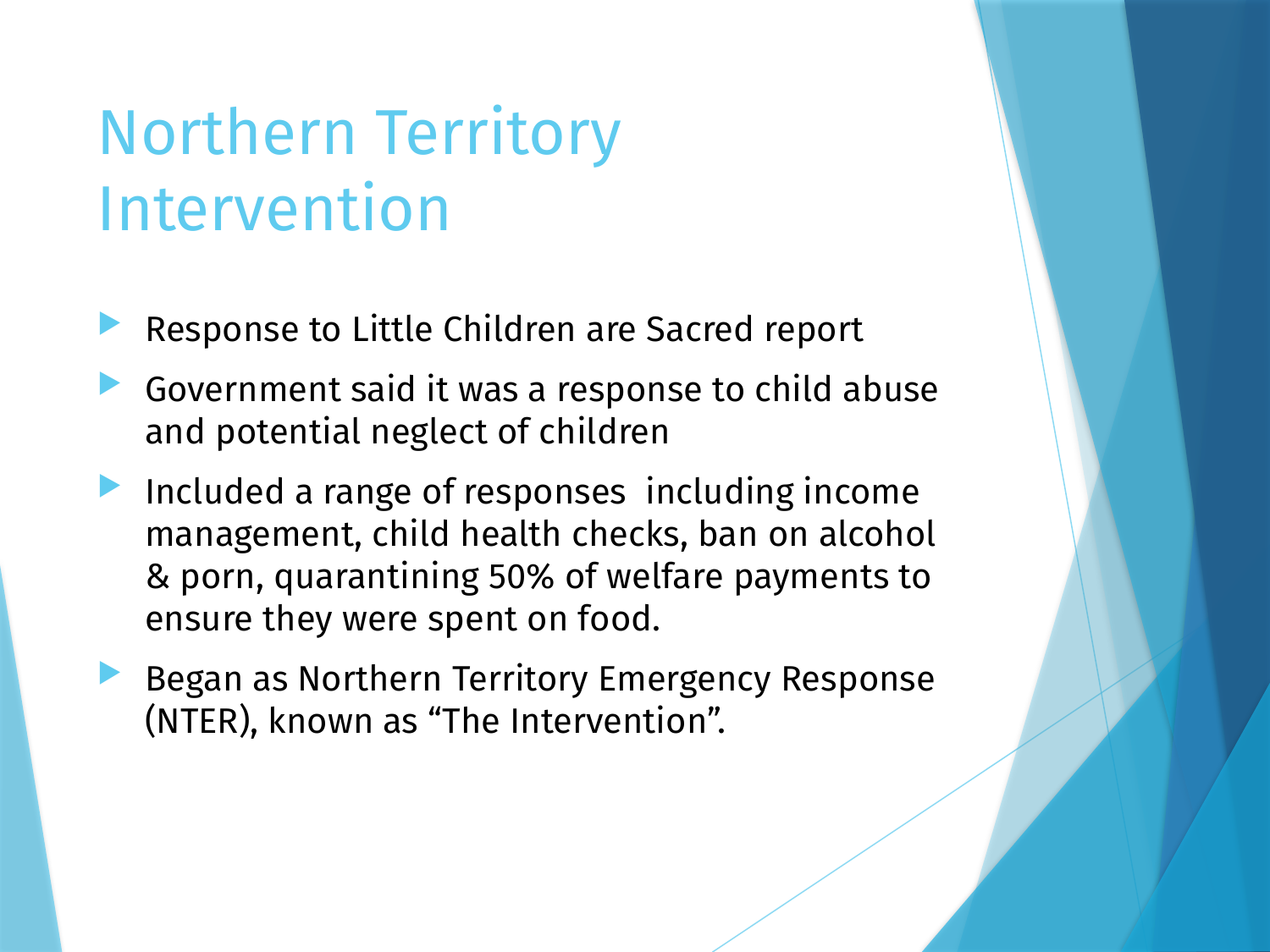

# Northern Territory Intervention
Response to Little Children are Sacred report
Government said it was a response to child abuse and potential neglect of children
Included a range of responses  including income management, child health checks, ban on alcohol & porn, quarantining 50% of welfare payments to ensure they were spent on food.
Began as Northern Territory Emergency Response (NTER), known as “The Intervention”.